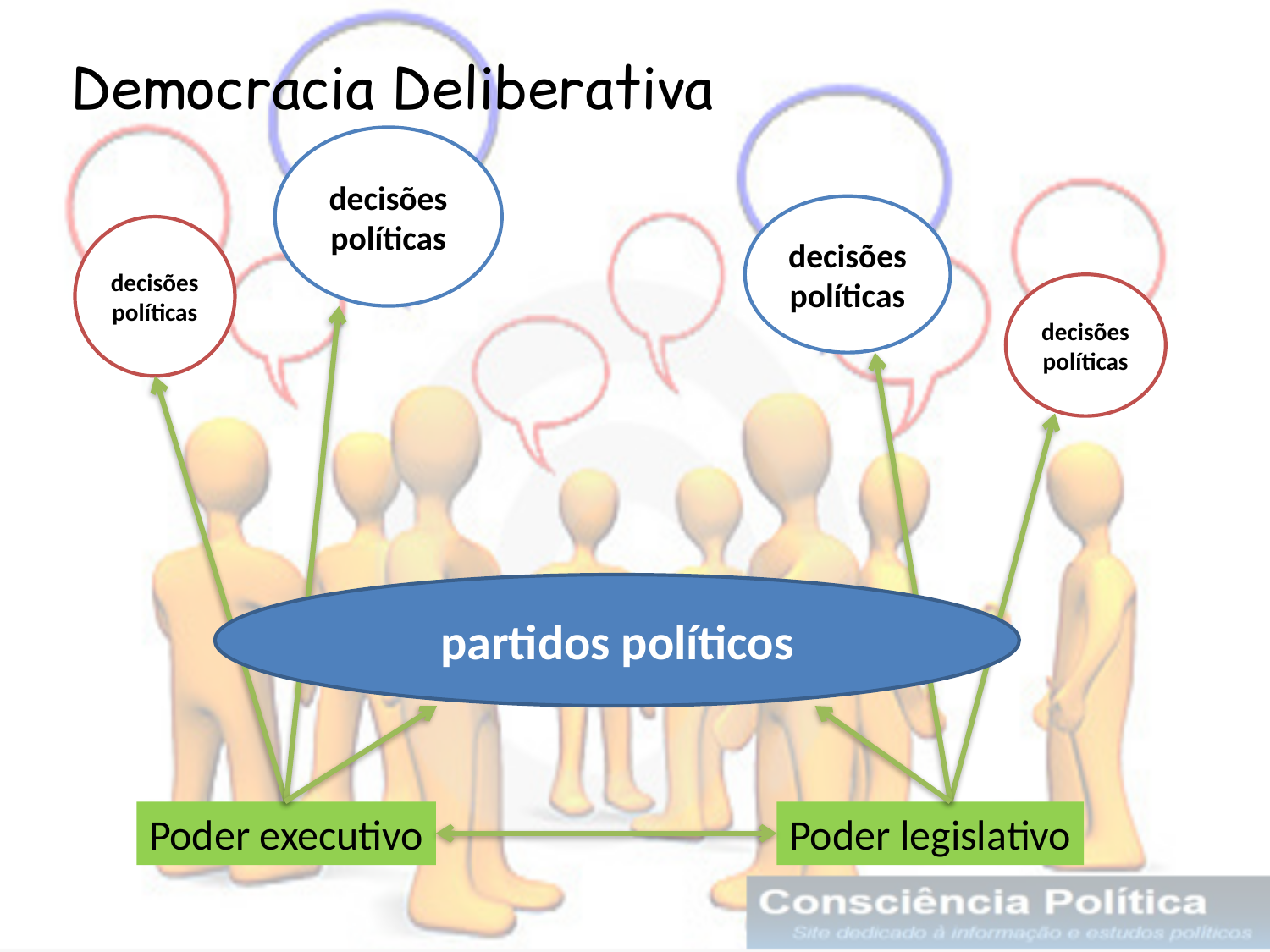

Democracia Deliberativa
decisões políticas
decisões políticas
decisões políticas
decisões políticas
partidos políticos
Poder executivo
Poder legislativo